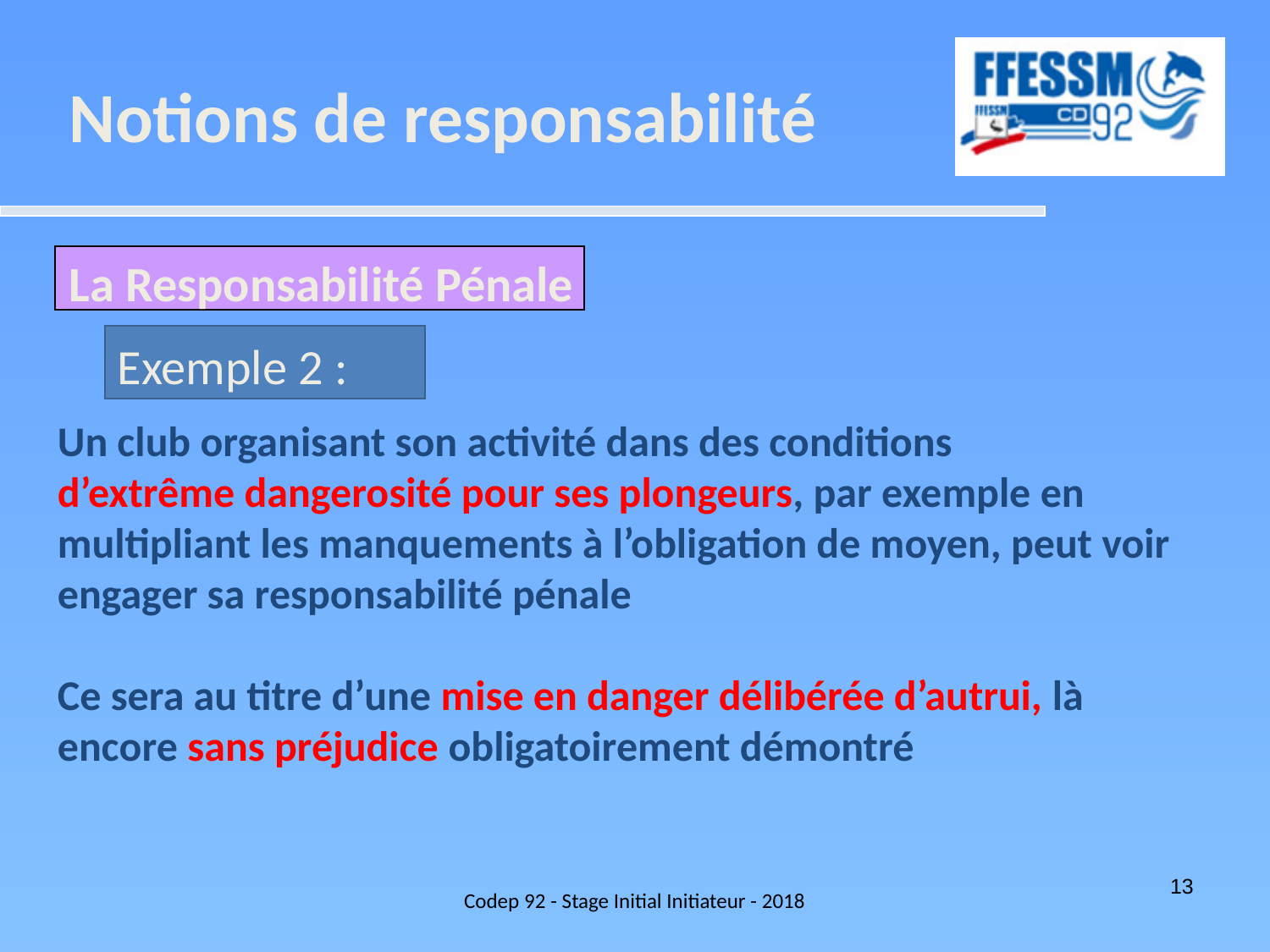

Notions de responsabilité

La Responsabilité Pénale

Exemple 2 :
Un club organisant son activité dans des conditions
d’extrême dangerosité pour ses plongeurs, par exemple en multipliant les manquements à l’obligation de moyen, peut voir engager sa responsabilité pénale

Ce sera au titre d’une mise en danger délibérée d’autrui, là encore sans préjudice obligatoirement démontré
Codep 92 - Stage Initial Initiateur - 2018
13